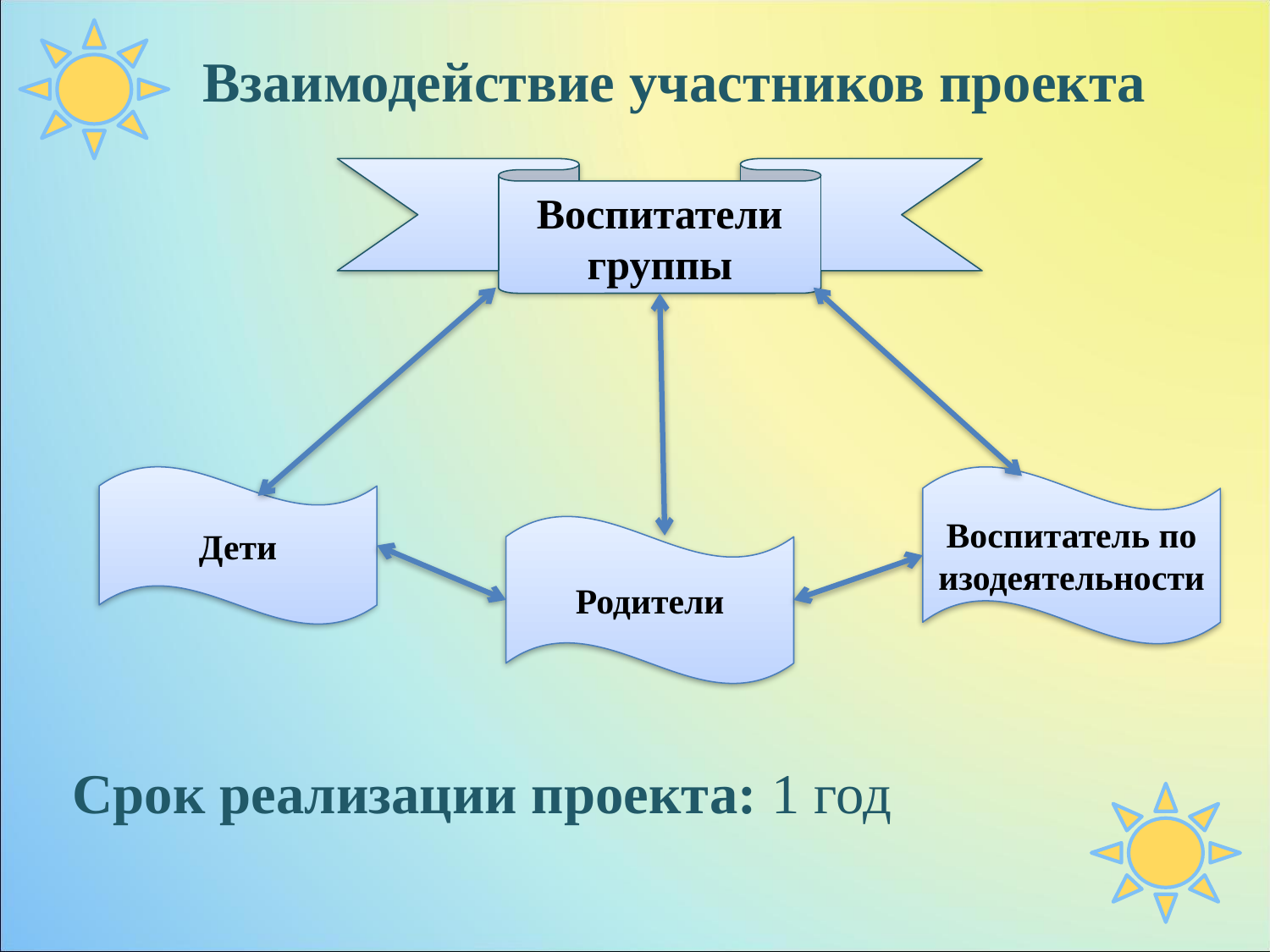

# Взаимодействие участников проекта
Воспитатели группы

Срок реализации проекта: 1 год

Дети
Воспитатель по изодеятельности
Родители